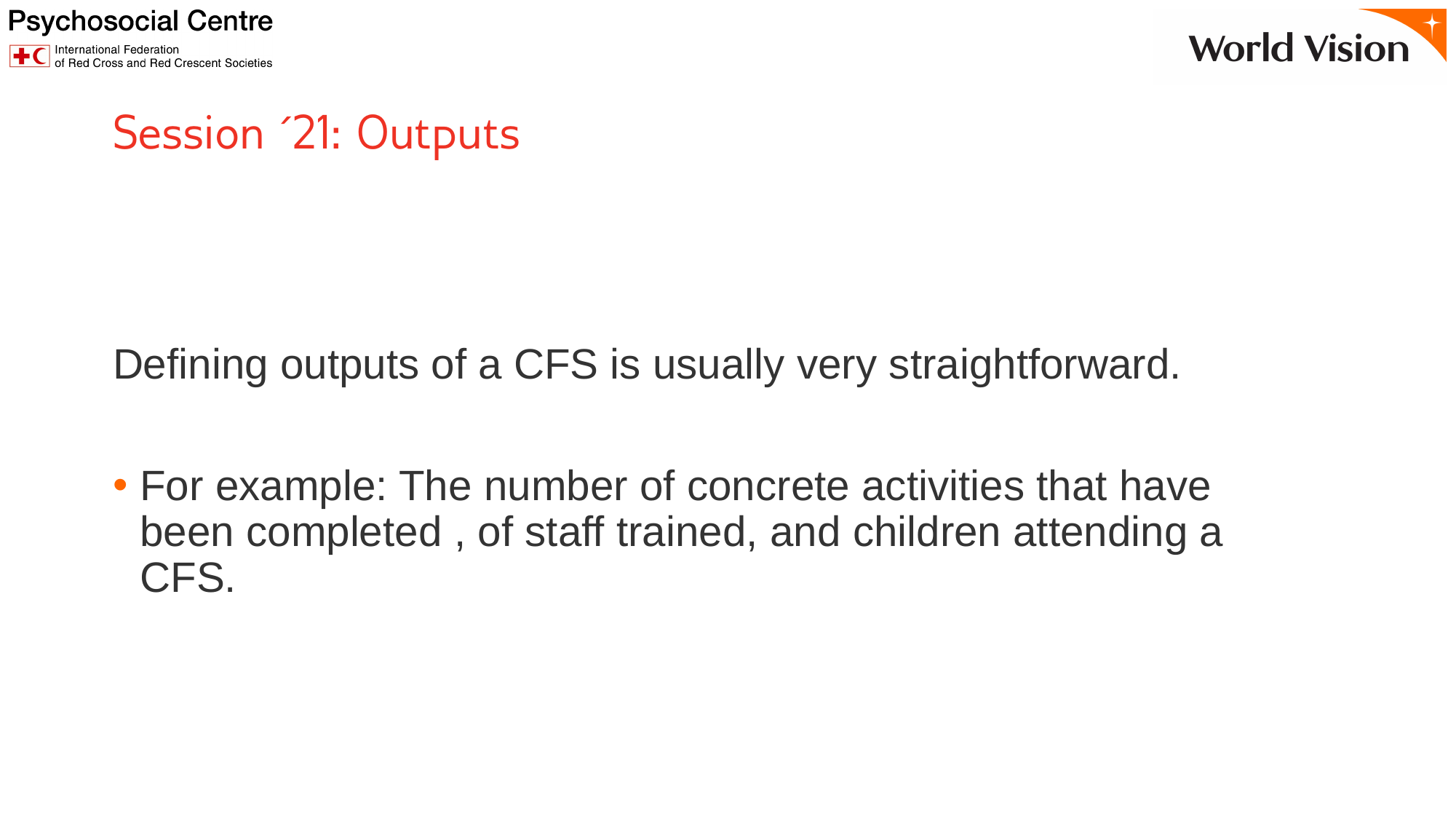

# Session ´21: Outputs

Defining outputs of a CFS is usually very straightforward.

For example: The number of concrete activities that have been completed , of staff trained, and children attending a CFS.